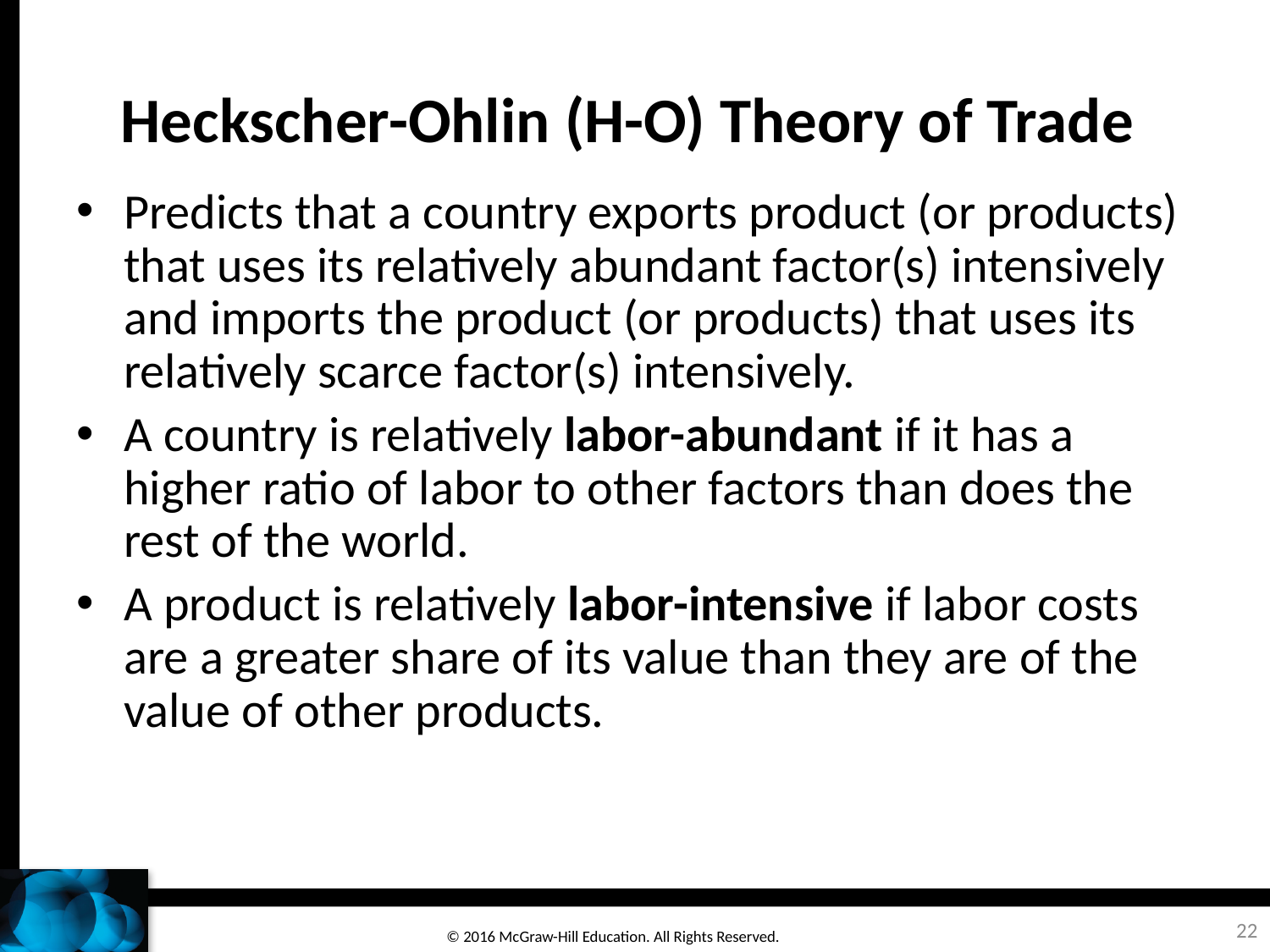

# Heckscher-Ohlin (H-O) Theory of Trade
Predicts that a country exports product (or products) that uses its relatively abundant factor(s) intensively and imports the product (or products) that uses its relatively scarce factor(s) intensively.
A country is relatively labor-abundant if it has a higher ratio of labor to other factors than does the rest of the world.
A product is relatively labor-intensive if labor costs are a greater share of its value than they are of the value of other products.

22
© 2016 McGraw-Hill Education. All Rights Reserved.